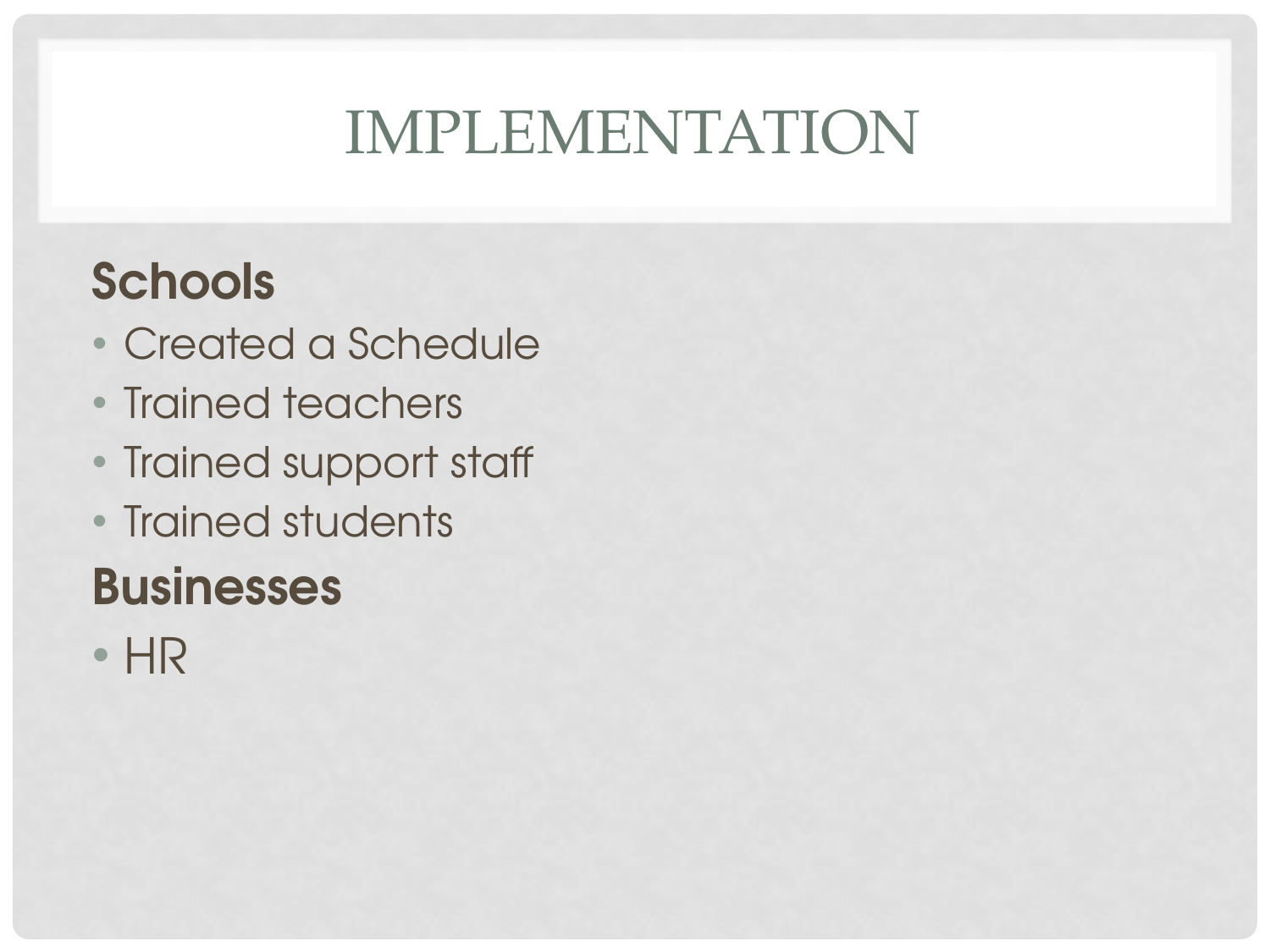

# Implementation
Schools
Created a Schedule
Trained teachers
Trained support staff
Trained students
Businesses
HR